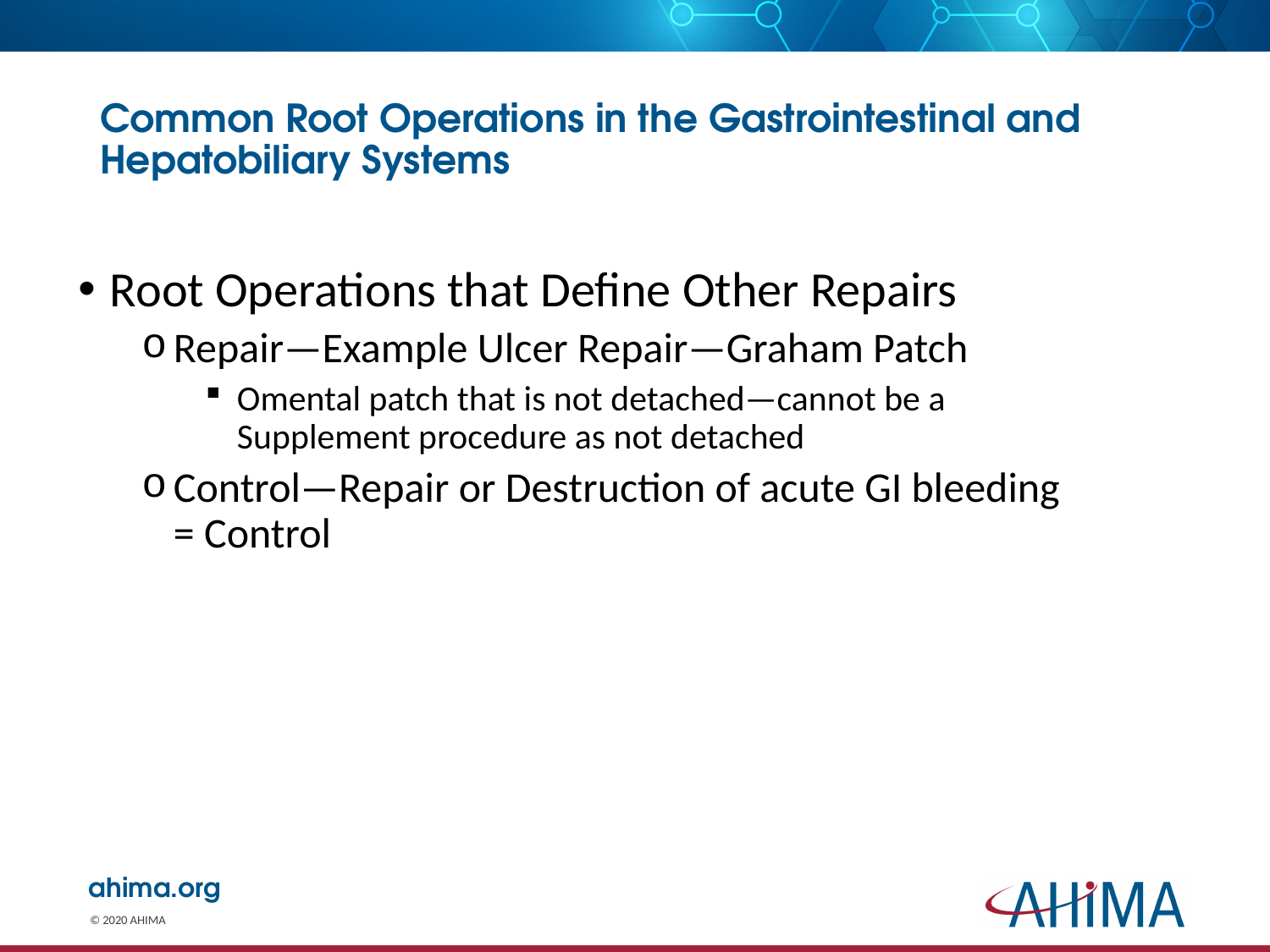

# Common Root Operations in the Gastrointestinal and Hepatobiliary Systems
Root Operations that Define Other Repairs
Repair—Example Ulcer Repair—Graham Patch
Omental patch that is not detached—cannot be a Supplement procedure as not detached
Control—Repair or Destruction of acute GI bleeding = Control